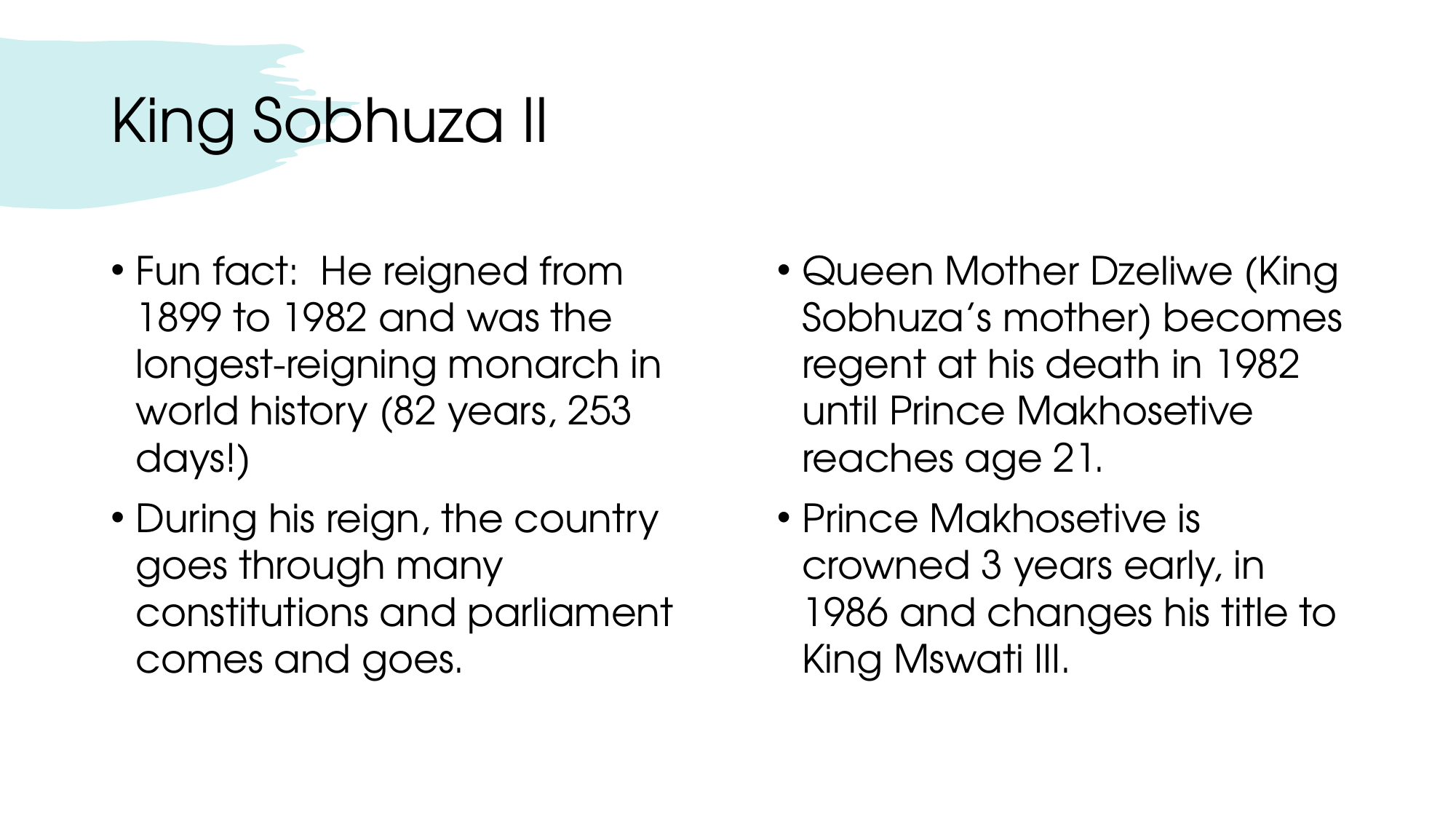

# King Sobhuza II
Fun fact:  He reigned from 1899 to 1982 and was the longest-reigning monarch in world history (82 years, 253 days!)
During his reign, the country goes through many constitutions and parliament comes and goes.
Queen Mother Dzeliwe (King Sobhuza’s mother) becomes regent at his death in 1982 until Prince Makhosetive reaches age 21.
Prince Makhosetive is crowned 3 years early, in 1986 and changes his title to King Mswati III.